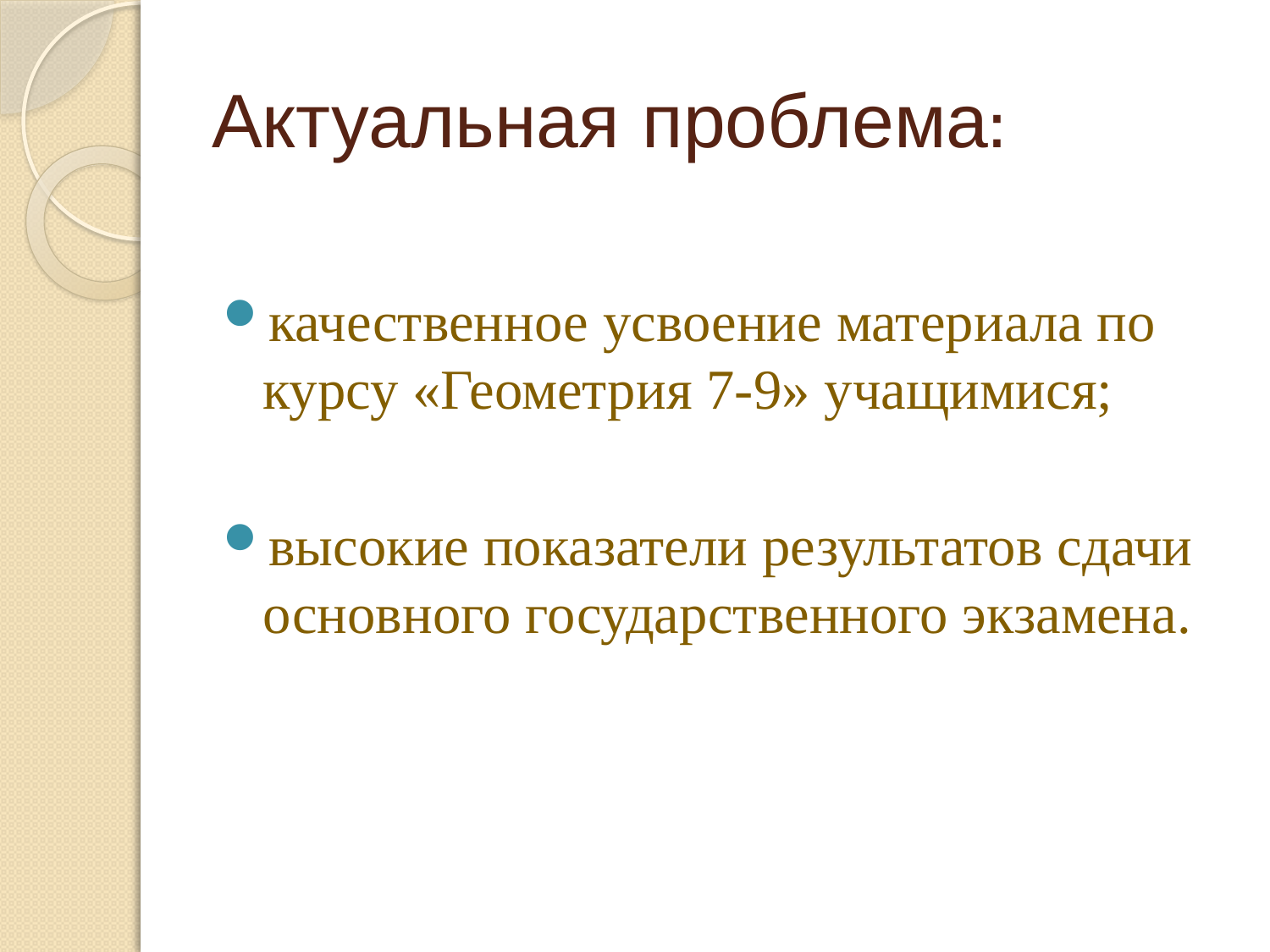

# Актуальная проблема:

качественное усвоение материала по курсу «Геометрия 7-9» учащимися;

высокие показатели результатов сдачи основного государственного экзамена.